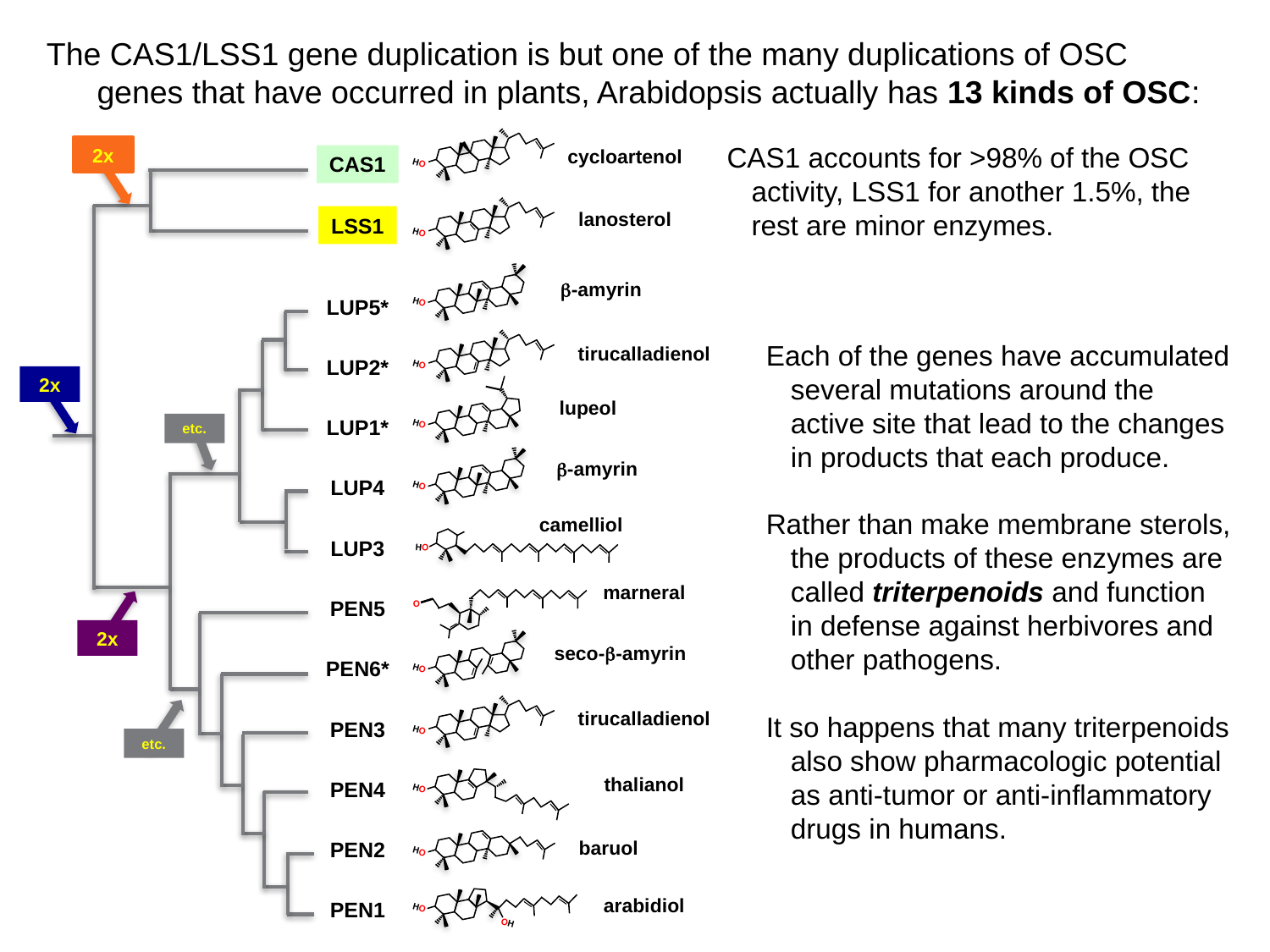

The CAS1/LSS1 gene duplication is but one of the many duplications of OSC genes that have occurred in plants, Arabidopsis actually has 13 kinds of OSC:

HO

CAS1 accounts for >98% of the OSC activity, LSS1 for another 1.5%, the rest are minor enzymes.
2x
cycloartenol
CAS1

HO

lanosterol
LSS1

HO

β-amyrin
LUP5*

HO

Each of the genes have accumulated several mutations around the active site that lead to the changes in products that each produce.

Rather than make membrane sterols, the products of these enzymes are called triterpenoids and function in defense against herbivores and other pathogens.

It so happens that many triterpenoids also show pharmacologic potential as anti-tumor or anti-inflammatory drugs in humans.
tirucalladienol
LUP2*
2x

HO

lupeol
LUP1*
etc.

HO

β-amyrin
LUP4
camelliol
LUP3

HO

marneral

PEN5

O

HO

2x
seco-β-amyrin
PEN6*

HO

tirucalladienol
PEN3
etc.

HO

thalianol
PEN4

HO

baruol
PEN2

OH

HO

arabidiol
PEN1